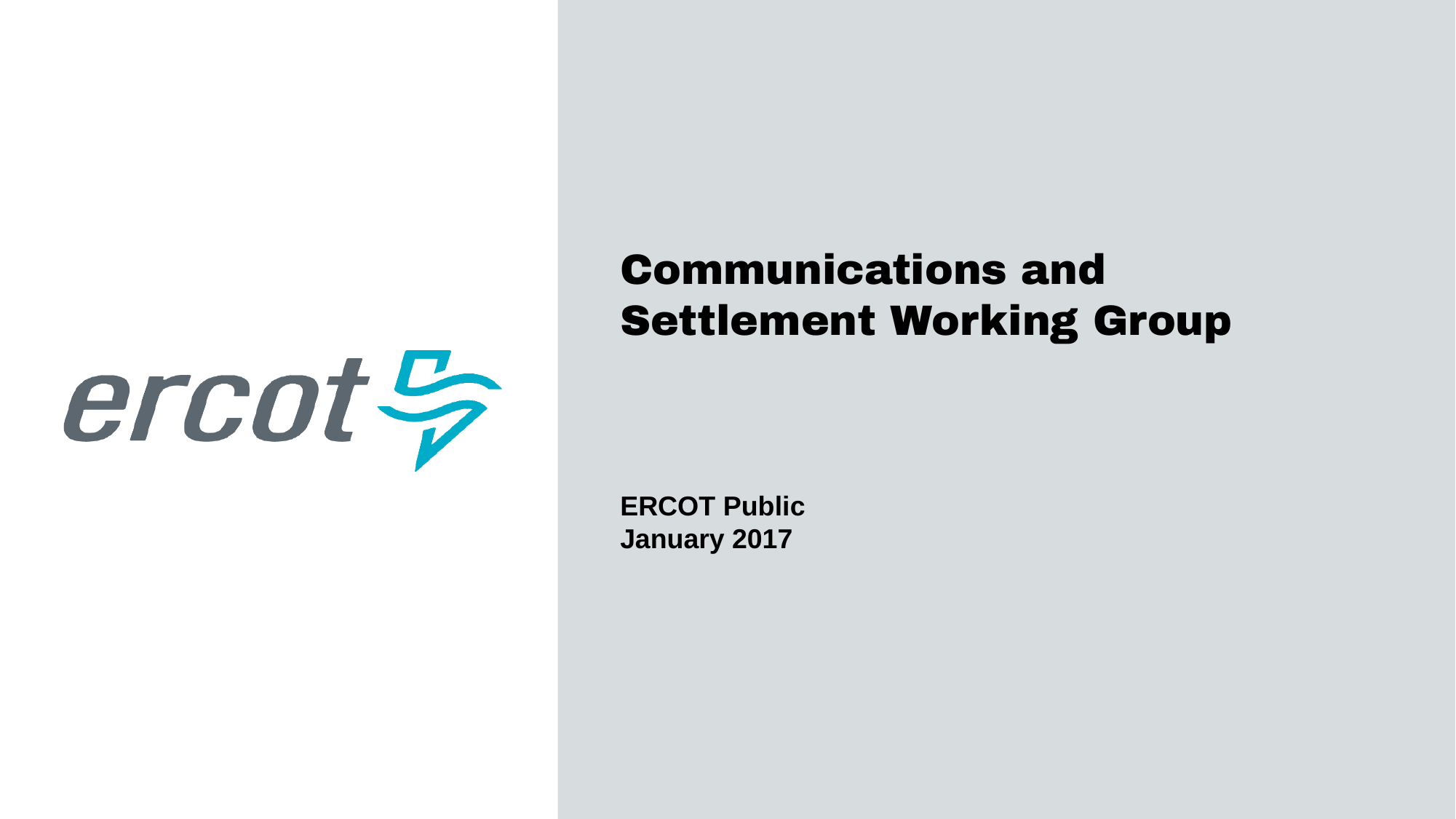

Communications and Settlement Working Group

ERCOT Public
January 2017